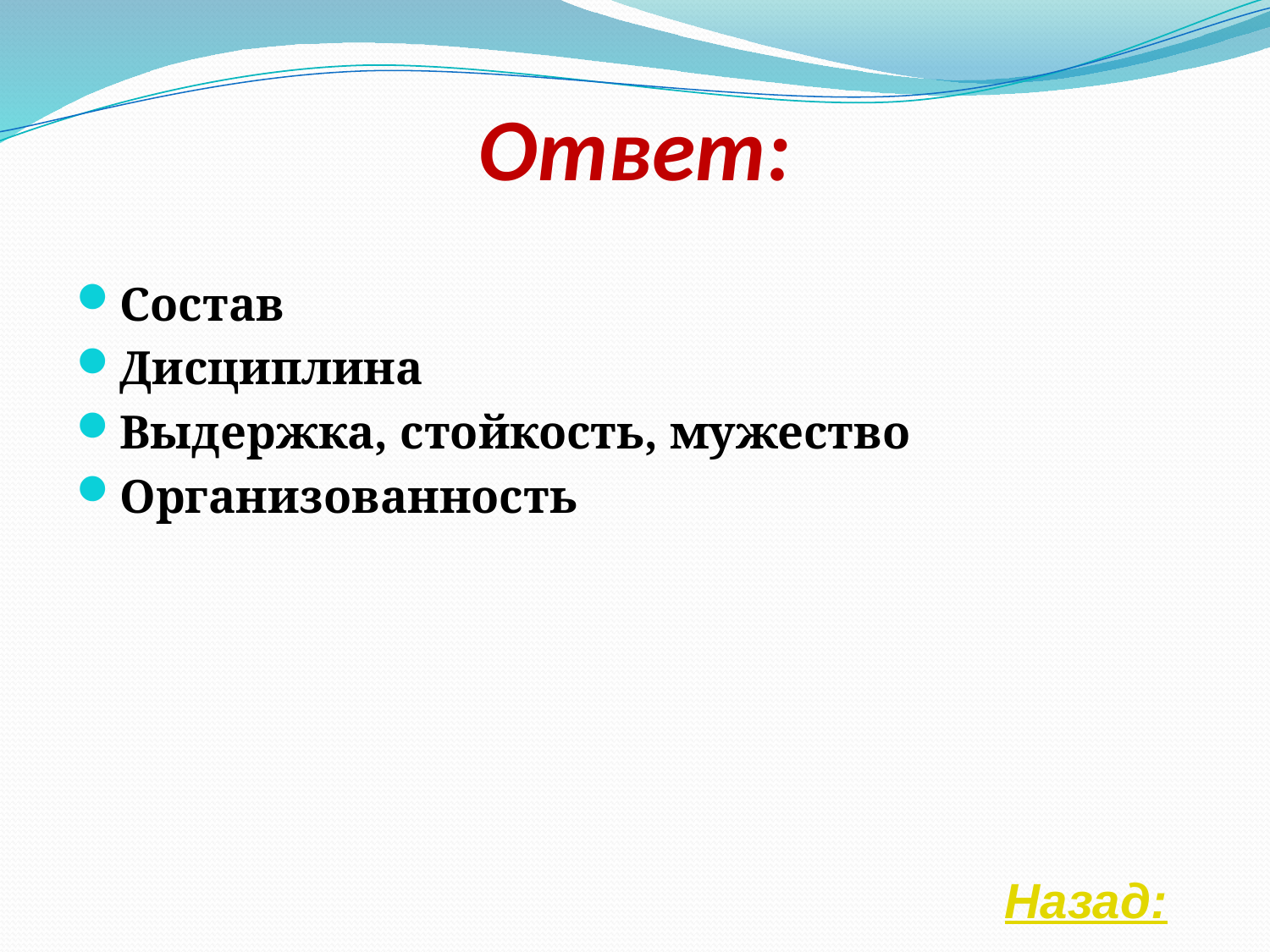

# Ответ:
Состав
Дисциплина
Выдержка, стойкость, мужество
Организованность
Назад: